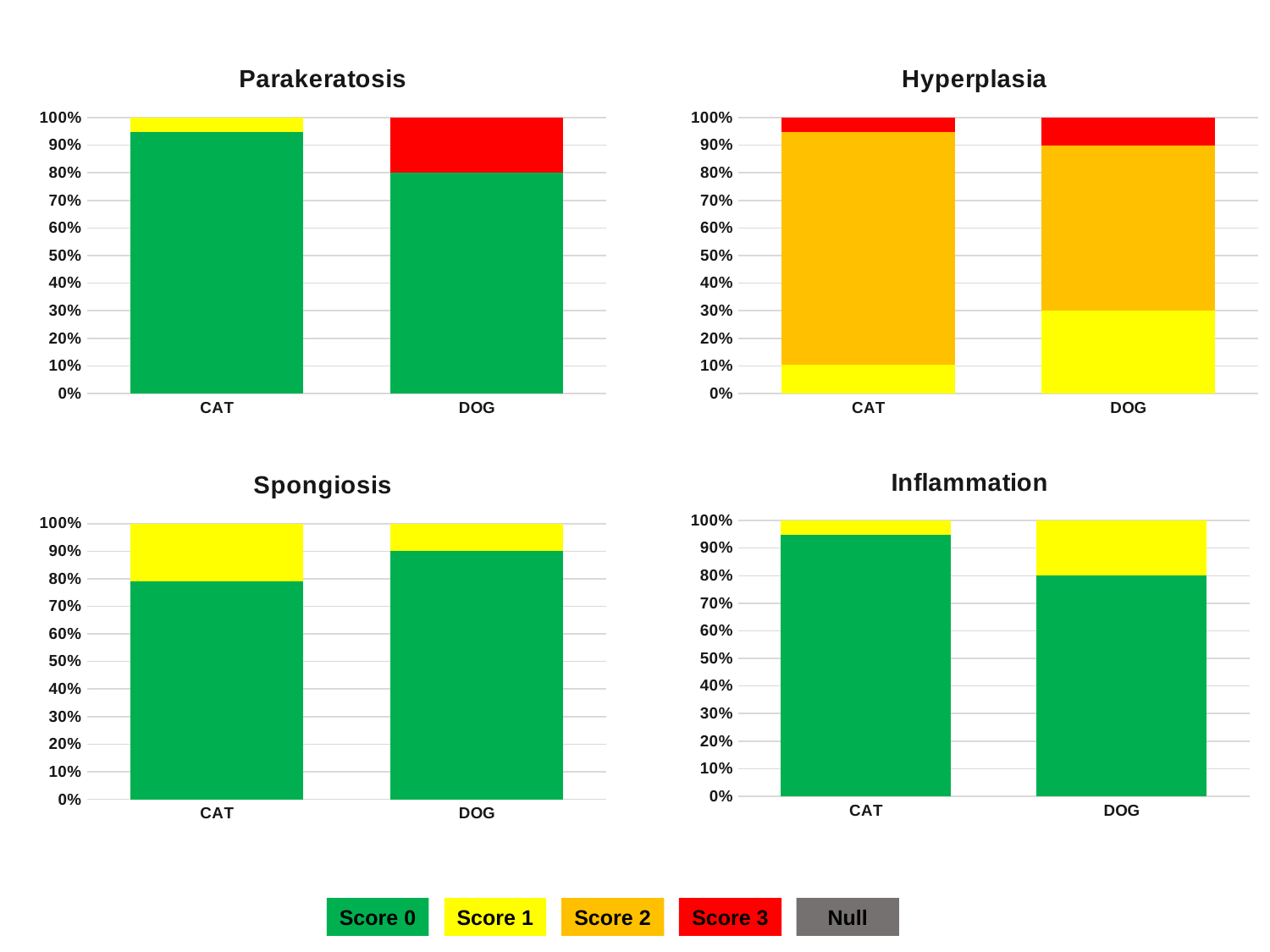

### Chart: Parakeratosis

| Category | 0 | 1 | 2 | 3 | nd |
|---|---|---|---|---|---|
| CAT | 18.0 | 1.0 | None | None | None |
| DOG | 8.0 | None | None | 2.0 | None |

### Chart: Hyperplasia

| Category | 0 | 1 | 2 | 3 | nd |
|---|---|---|---|---|---|
| CAT | None | 2.0 | 16.0 | 1.0 | None |
| DOG | None | 3.0 | 6.0 | 1.0 | None |

### Chart: Inflammation

| Category | 0 | 1 | 2 | 3 | nd |
|---|---|---|---|---|---|
| CAT | 18.0 | 1.0 | None | None | None |
| DOG | 8.0 | 2.0 | None | None | None |

### Chart: Spongiosis

| Category | 0 | 1 | 2 | 3 | nd |
|---|---|---|---|---|---|
| CAT | 15.0 | 4.0 | None | None | None |
| DOG | 9.0 | 1.0 | None | None | None |
Null
Score 2
Score 3
Score 0
Score 1